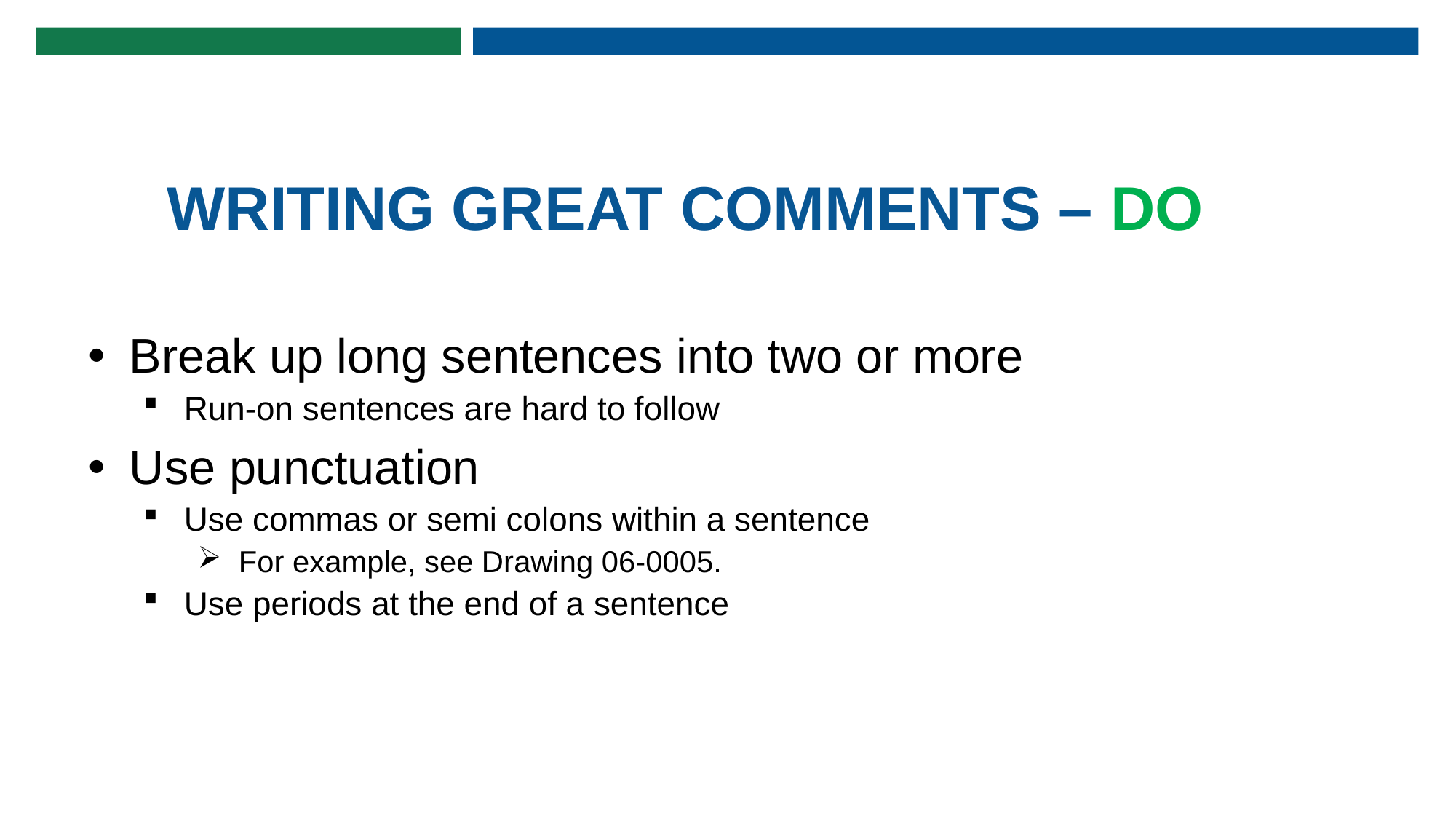

# WRITING GREAT COMMENTS – DO
Break up long sentences into two or more
Run-on sentences are hard to follow
Use punctuation
Use commas or semi colons within a sentence
For example, see Drawing 06-0005.
Use periods at the end of a sentence